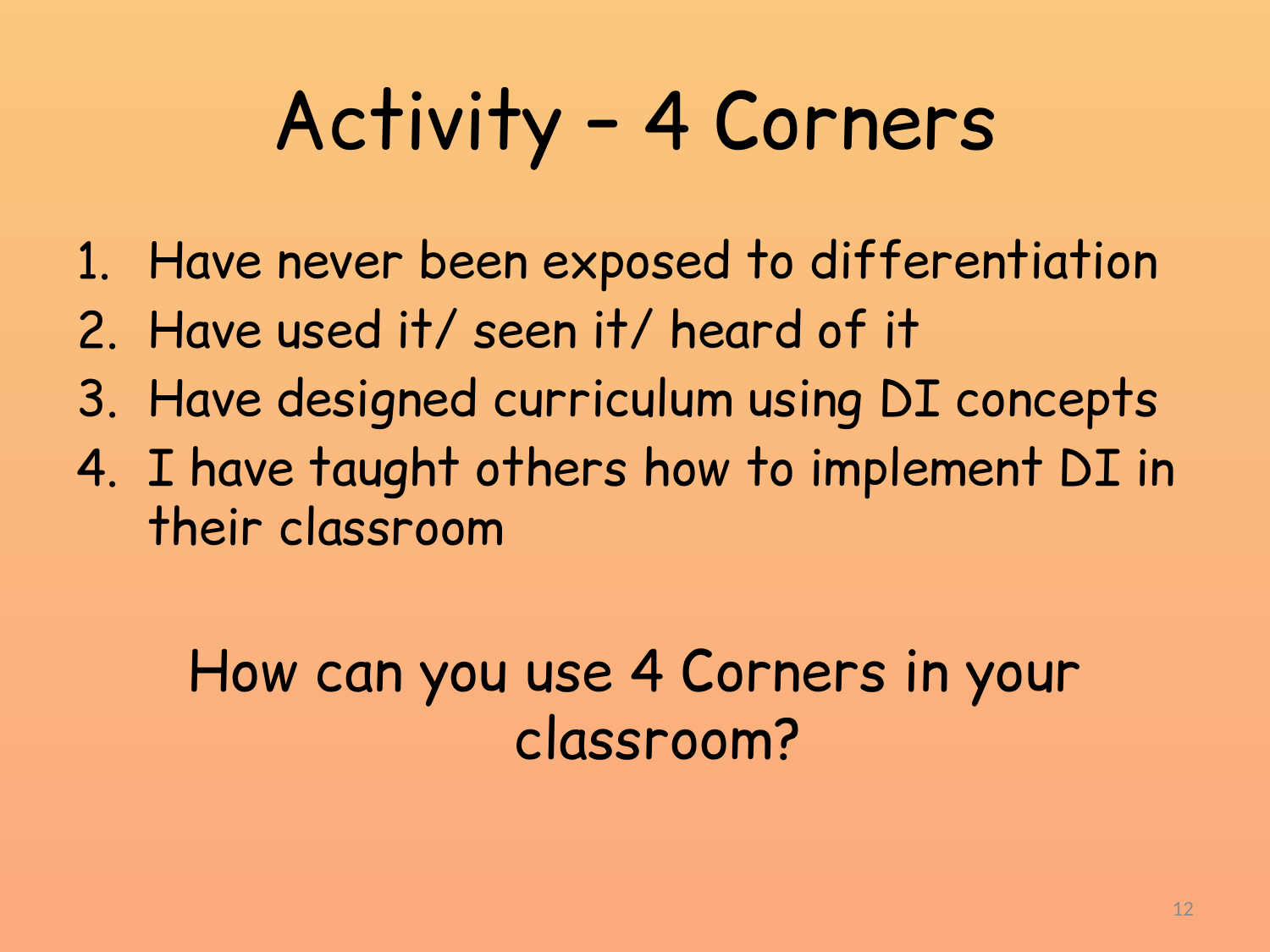

# Activity – 4 Corners
Have never been exposed to differentiation
Have used it/ seen it/ heard of it
Have designed curriculum using DI concepts
I have taught others how to implement DI in their classroom

How can you use 4 Corners in your classroom?
12